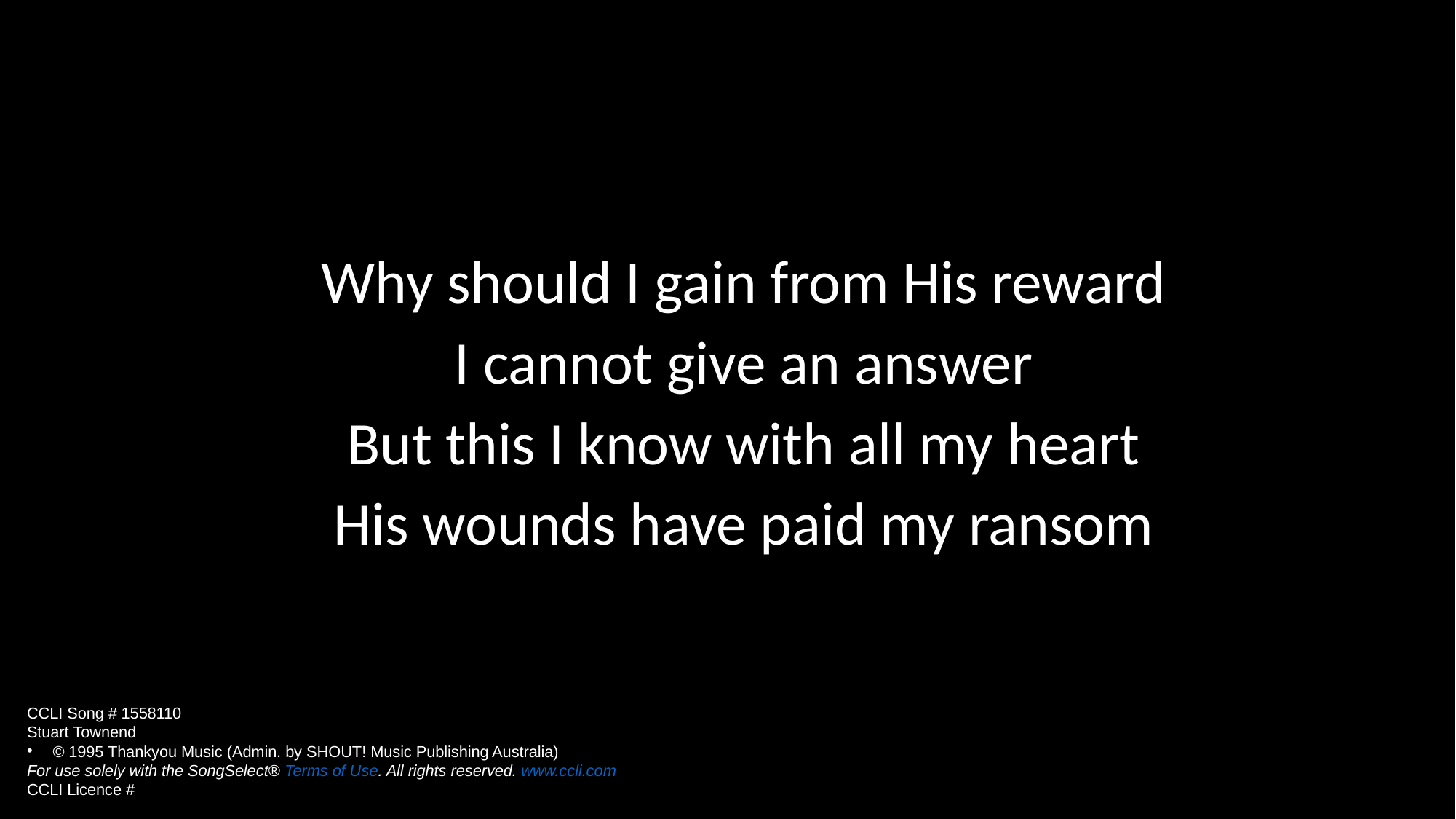

Why should I gain from His reward
I cannot give an answer
But this I know with all my heart
His wounds have paid my ransom
CCLI Song # 1558110
Stuart Townend
© 1995 Thankyou Music (Admin. by SHOUT! Music Publishing Australia)
For use solely with the SongSelect® Terms of Use. All rights reserved. www.ccli.com
CCLI Licence #